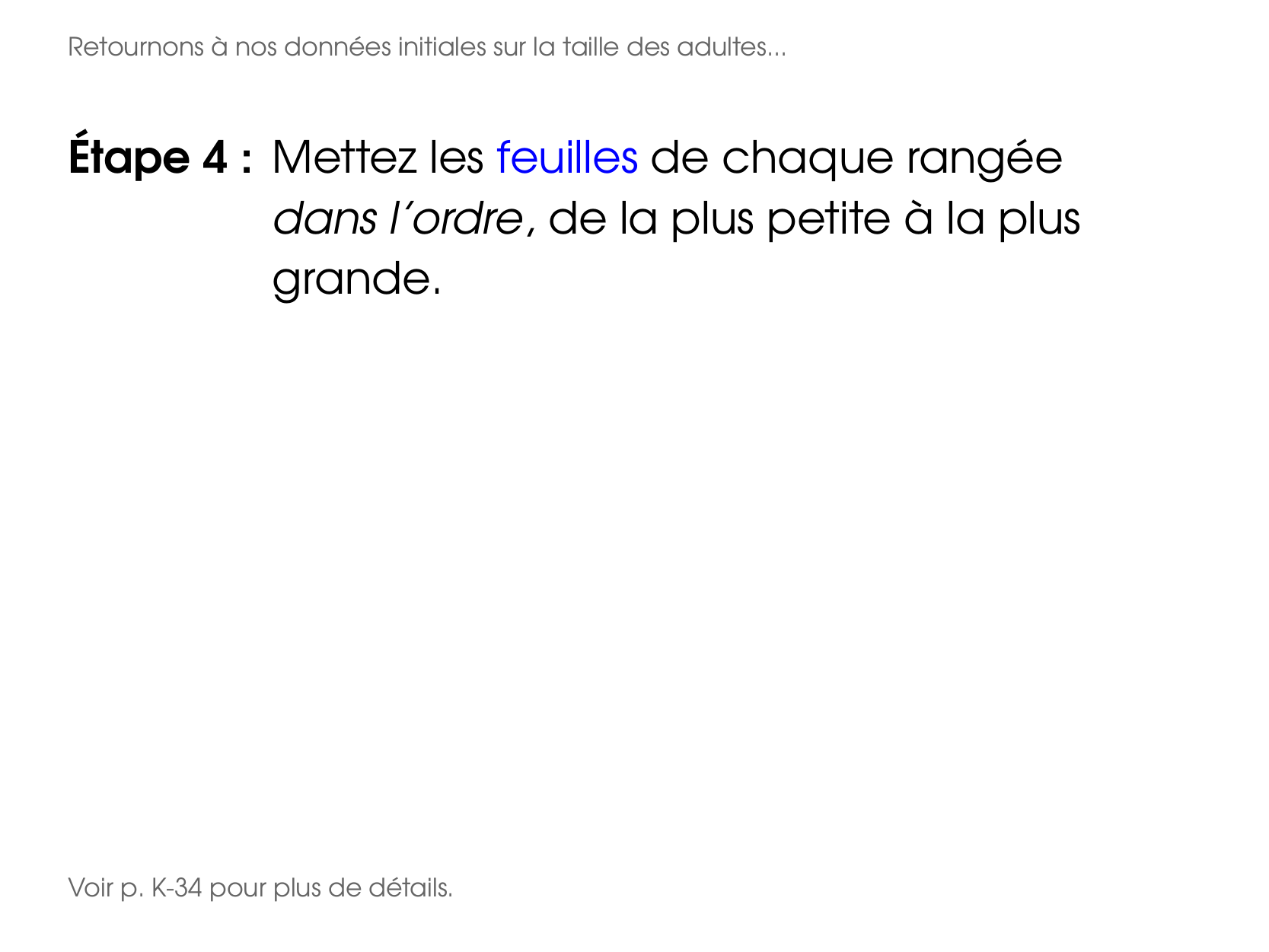

Retournons à nos données initiales sur la taille des adultes...
Étape 4 :
Mettez les feuilles de chaque rangée dans l’ordre, de la plus petite à la plus grande.
Voir p. K-34 pour plus de détails.